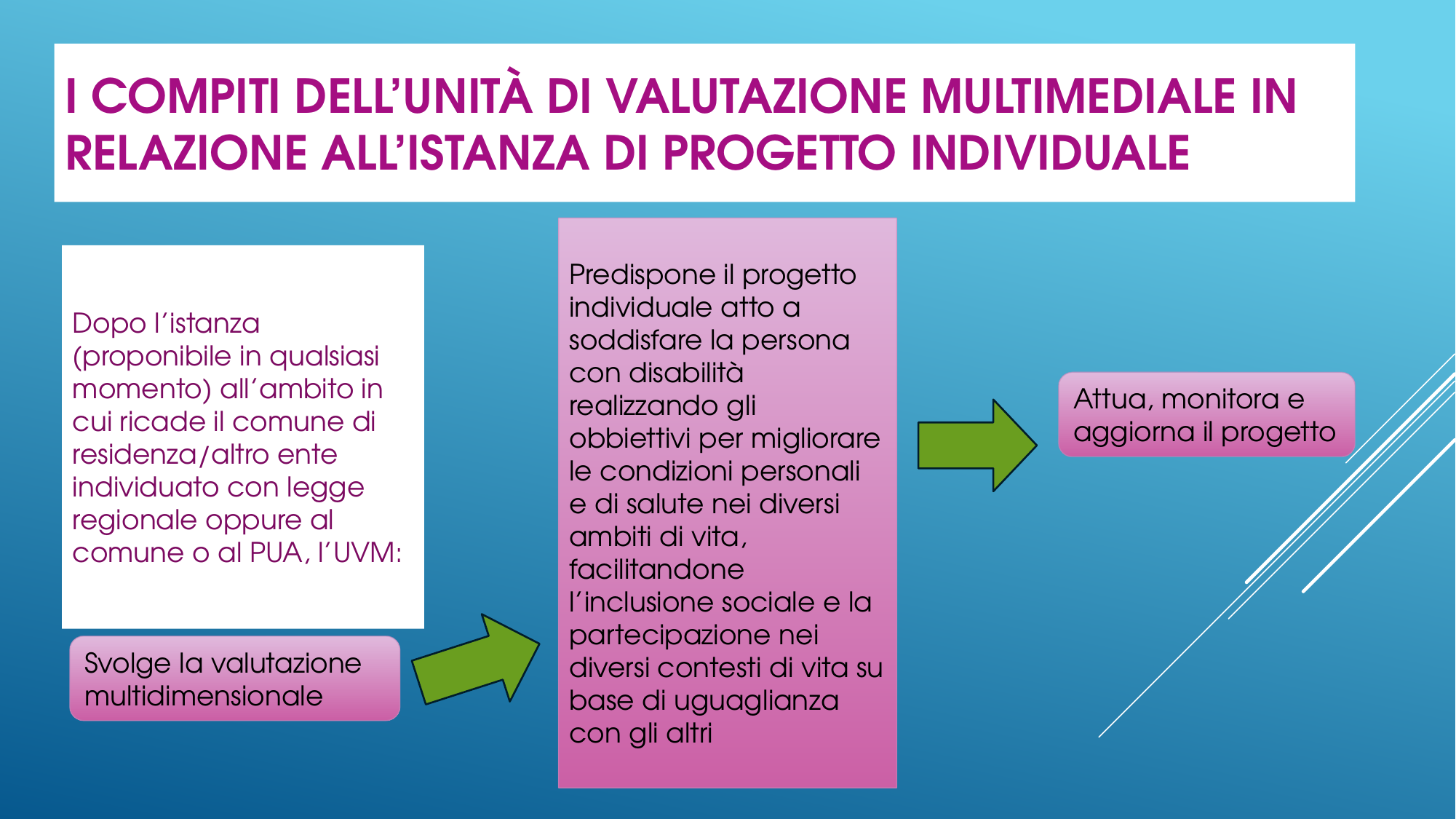

# I compiti dell’unità di valutazione multimediale in relazione all’istanza di progetto individuale
Predispone il progetto individuale atto a soddisfare la persona con disabilità realizzando gli obbiettivi per migliorare le condizioni personali e di salute nei diversi ambiti di vita, facilitandone l’inclusione sociale e la partecipazione nei diversi contesti di vita su base di uguaglianza con gli altri
Dopo l’istanza (proponibile in qualsiasi momento) all’ambito in cui ricade il comune di residenza/altro ente individuato con legge regionale oppure al comune o al PUA, l’UVM:
Attua, monitora e aggiorna il progetto

Svolge la valutazione multidimensionale